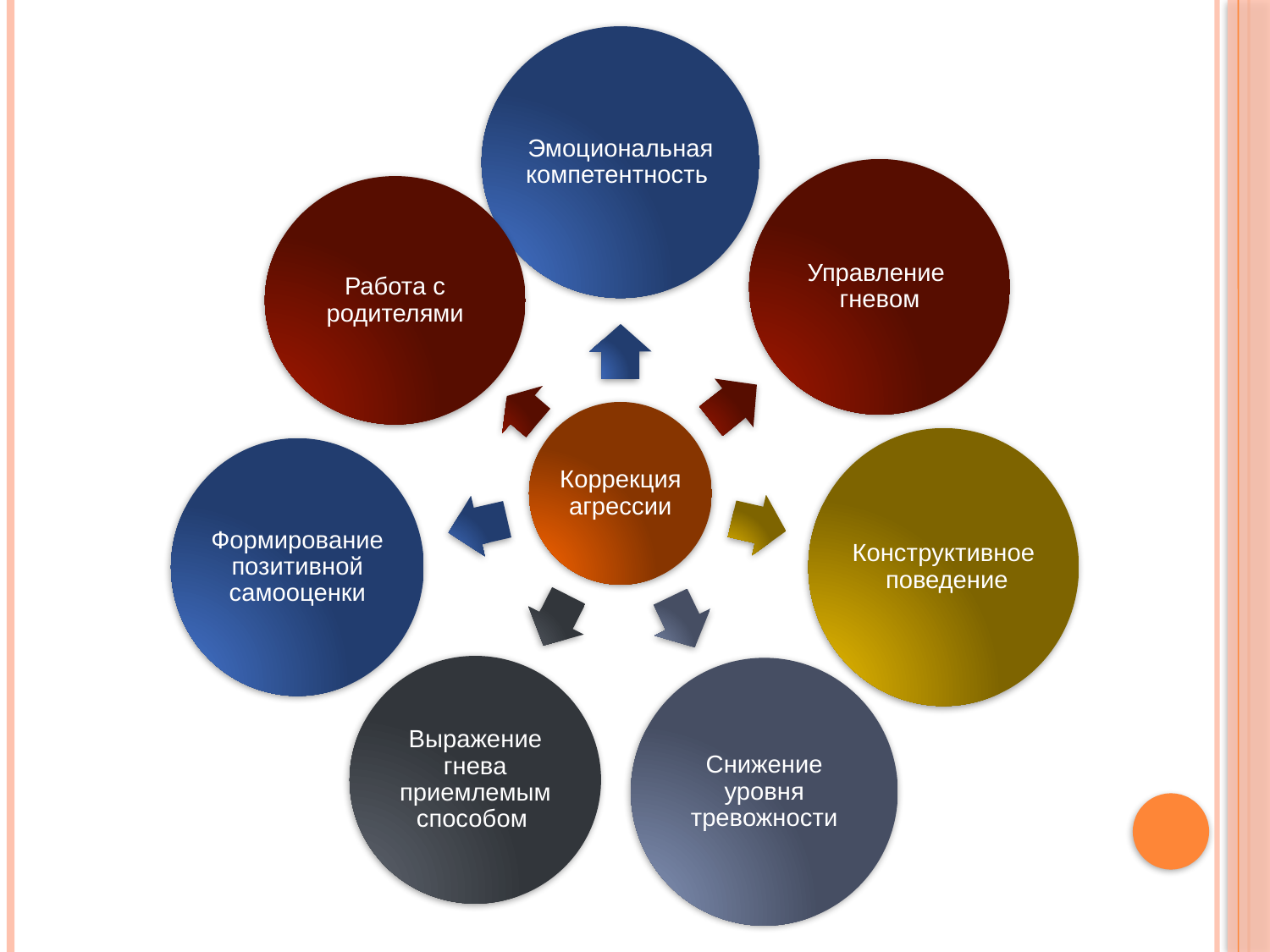

Коррекция агрессии

Эмоциональная компетентность

Управление  гневом

Конструктивное  поведение

Снижение уровня тревожности

Выражение гнева приемлемым способом

Формирование позитивной самооценки

Работа с родителями